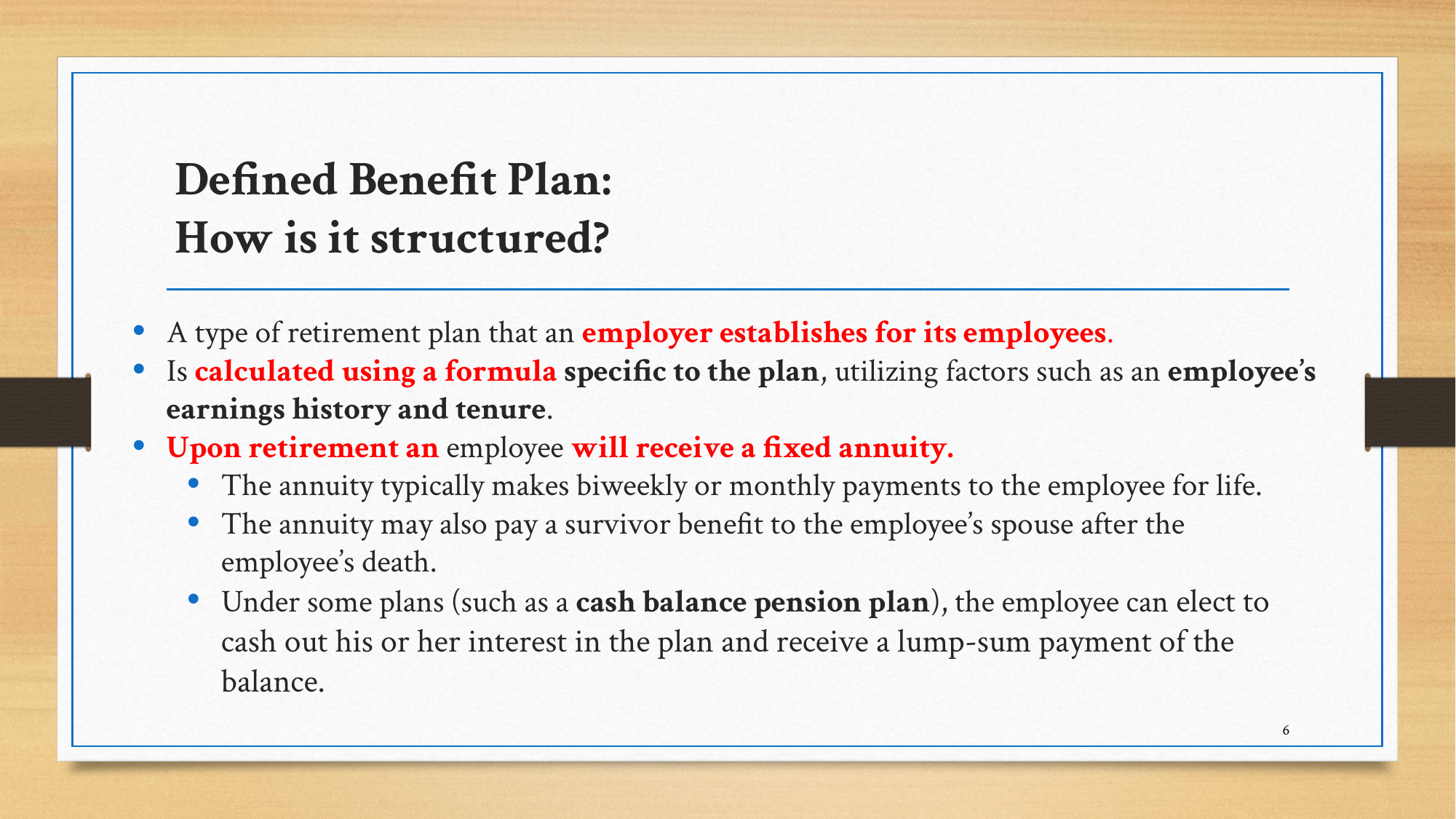

# Defined Benefit Plan: How is it structured?
A type of retirement plan that an employer establishes for its employees.
Is calculated using a formula specific to the plan, utilizing factors such as an employee’s earnings history and tenure.
Upon retirement an employee will receive a fixed annuity.
The annuity typically makes biweekly or monthly payments to the employee for life.
The annuity may also pay a survivor benefit to the employee’s spouse after the employee’s death.
Under some plans (such as a cash balance pension plan), the employee can elect to cash out his or her interest in the plan and receive a lump-sum payment of the balance.

6